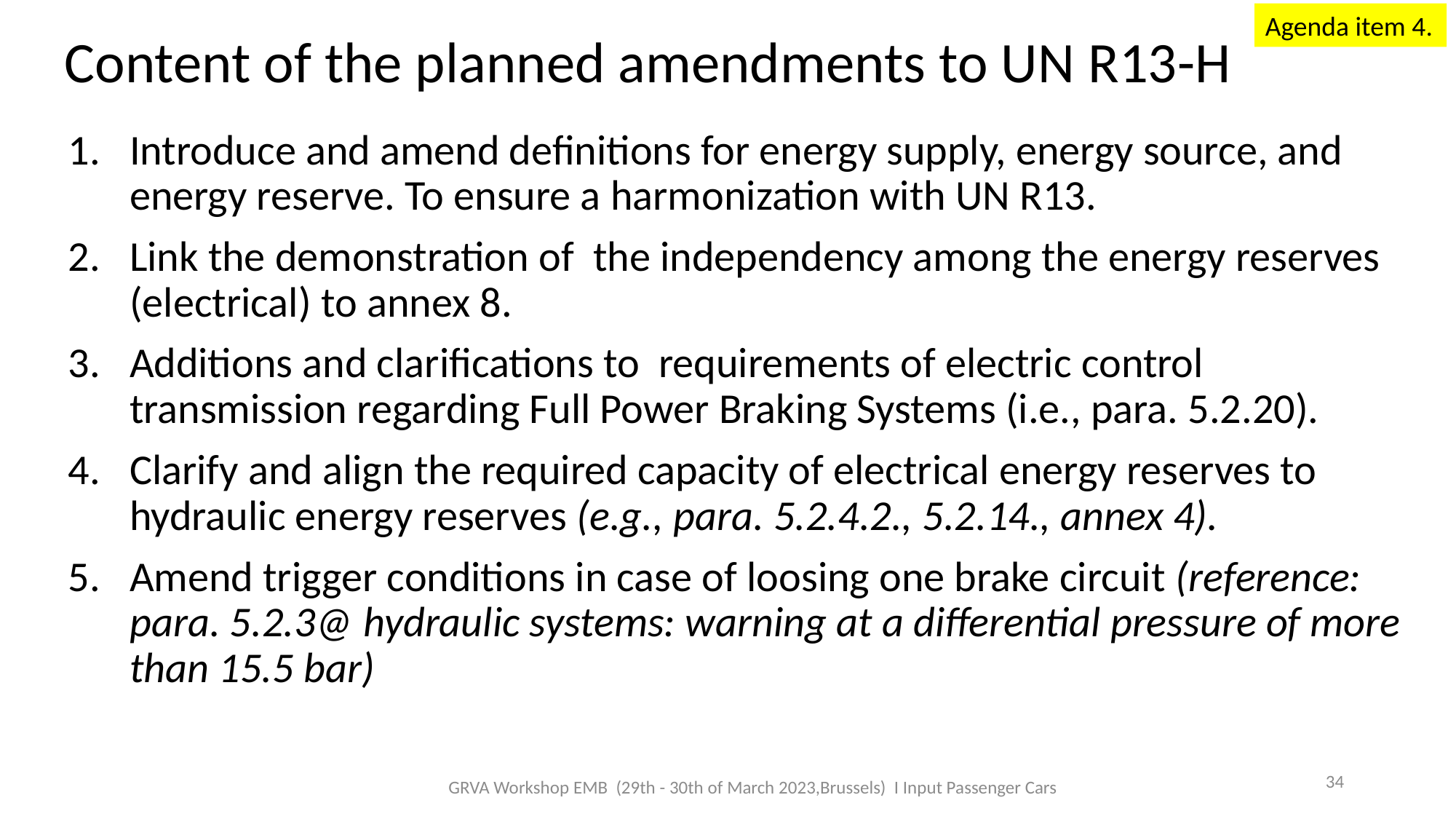

Agenda item 4.
Content of the planned amendments to UN R13-H
Introduce and amend definitions for energy supply, energy source, and energy reserve. To ensure a harmonization with UN R13.
Link the demonstration of  the independency among the energy reserves (electrical) to annex 8.
Additions and clarifications to  requirements of electric control transmission regarding Full Power Braking Systems (i.e., para. 5.2.20).
Clarify and align the required capacity of electrical energy reserves to hydraulic energy reserves (e.g., para. 5.2.4.2., 5.2.14., annex 4).
Amend trigger conditions in case of loosing one brake circuit (reference: para. 5.2.3@ hydraulic systems: warning at a differential pressure of more than 15.5 bar)

34
GRVA Workshop EMB  (29th - 30th of March 2023,Brussels)  I Input Passenger Cars